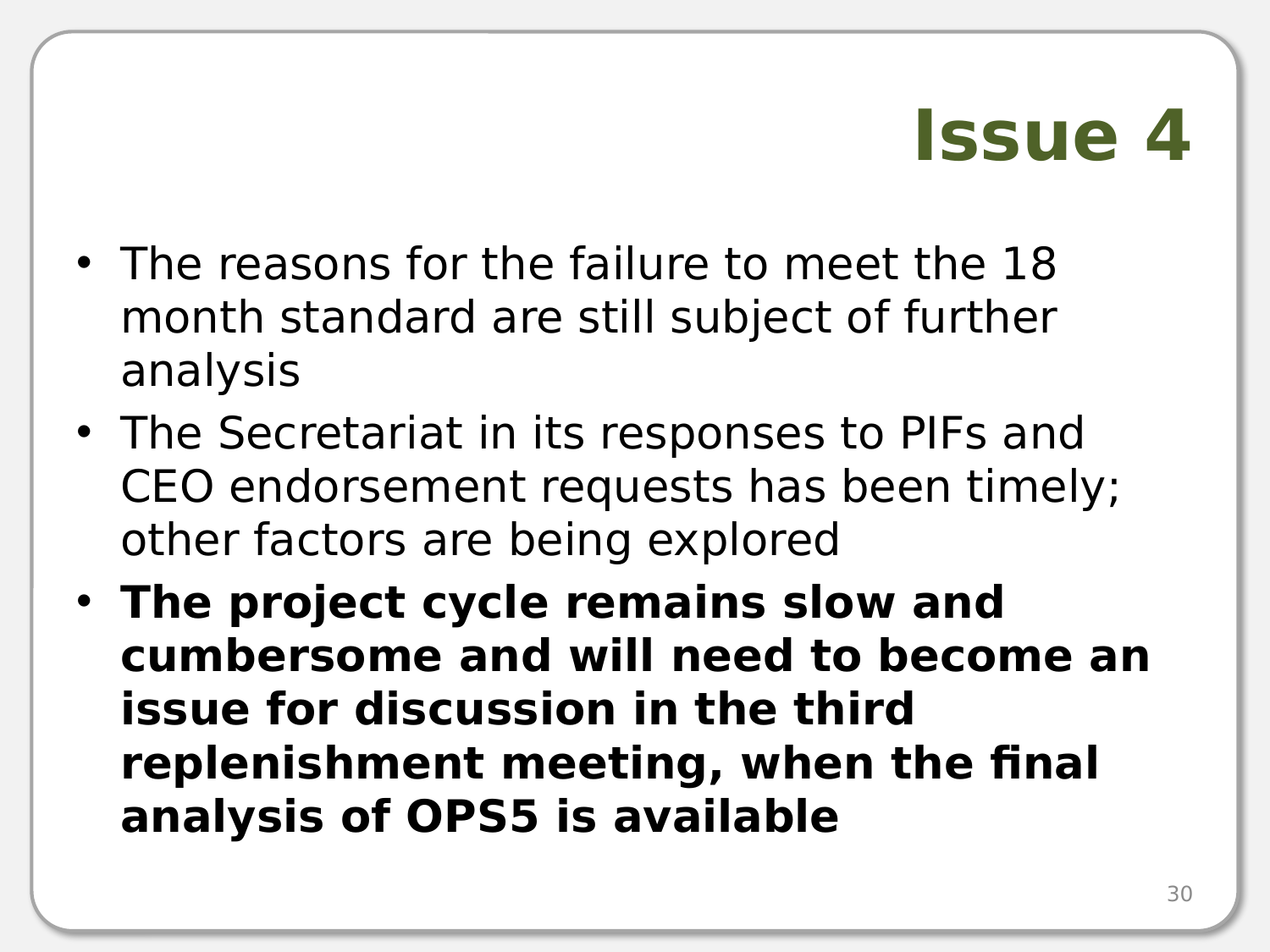

# Issue 4
The reasons for the failure to meet the 18 month standard are still subject of further analysis
The Secretariat in its responses to PIFs and CEO endorsement requests has been timely; other factors are being explored
The project cycle remains slow and cumbersome and will need to become an issue for discussion in the third replenishment meeting, when the final analysis of OPS5 is available
30